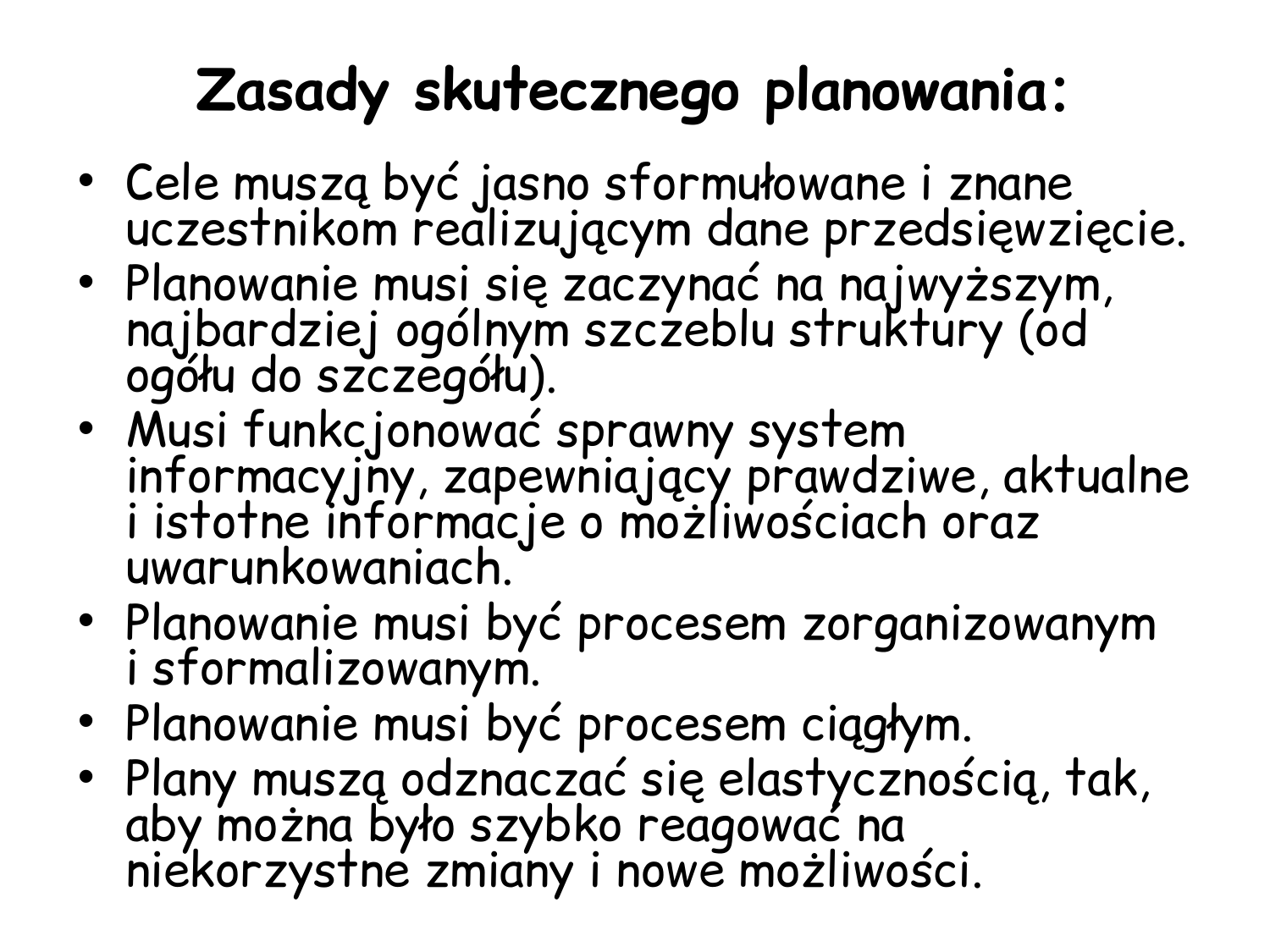

# Zasady skutecznego planowania:
Cele muszą być jasno sformułowane i znane uczestnikom realizującym dane przedsięwzięcie.
Planowanie musi się zaczynać na najwyższym, najbardziej ogólnym szczeblu struktury (od ogółu do szczegółu).
Musi funkcjonować sprawny system informacyjny, zapewniający prawdziwe, aktualne i istotne informacje o możliwościach oraz uwarunkowaniach.
Planowanie musi być procesem zorganizowanym
i sformalizowanym.
Planowanie musi być procesem ciągłym.
Plany muszą odznaczać się elastycznością, tak, aby można było szybko reagować na niekorzystne zmiany i nowe możliwości.